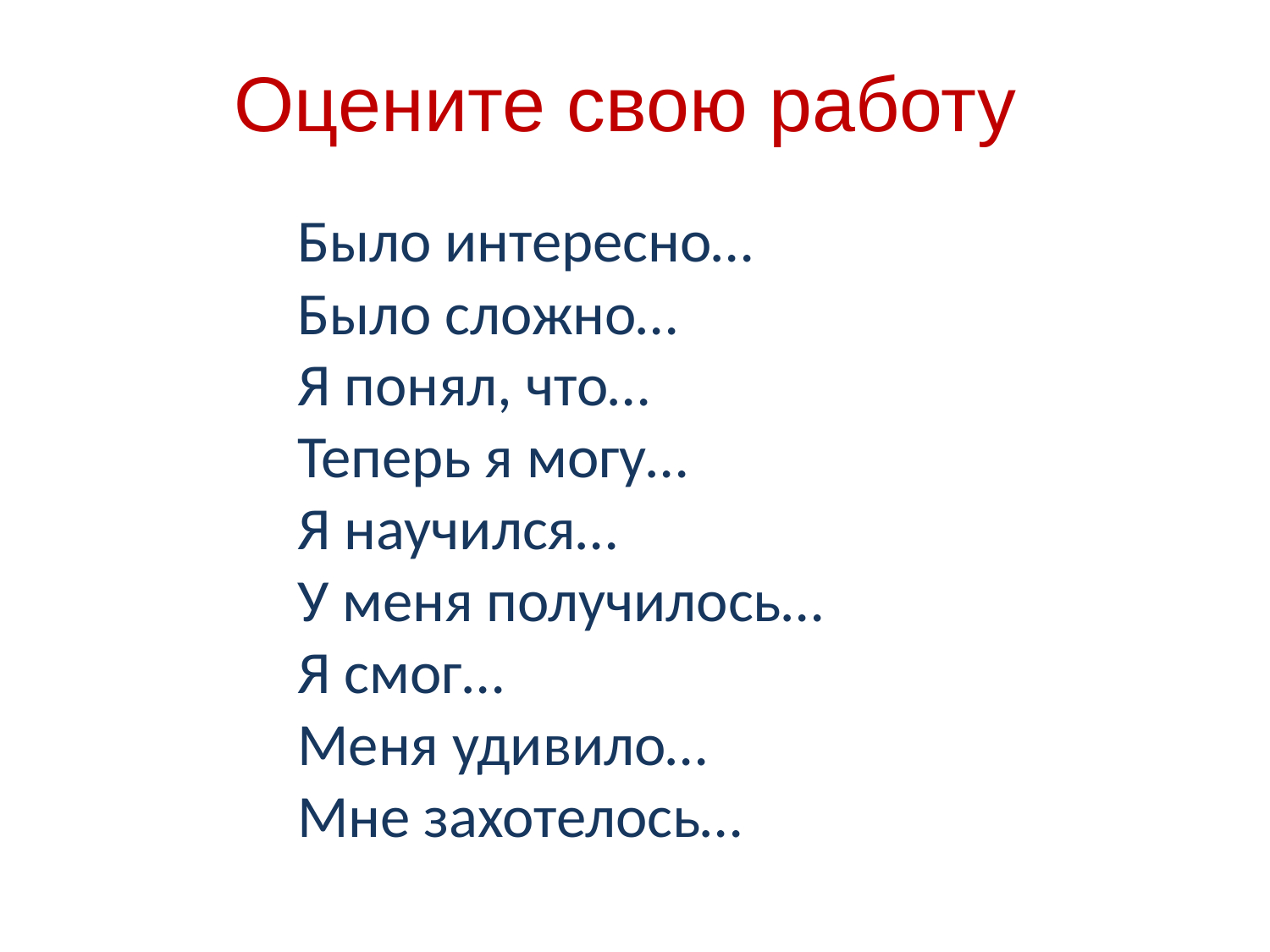

# Оцените свою работу
Было интересно…
Было сложно…
Я понял, что…
Теперь я могу…
Я научился…
У меня получилось…
Я смог…
Меня удивило…
Мне захотелось…